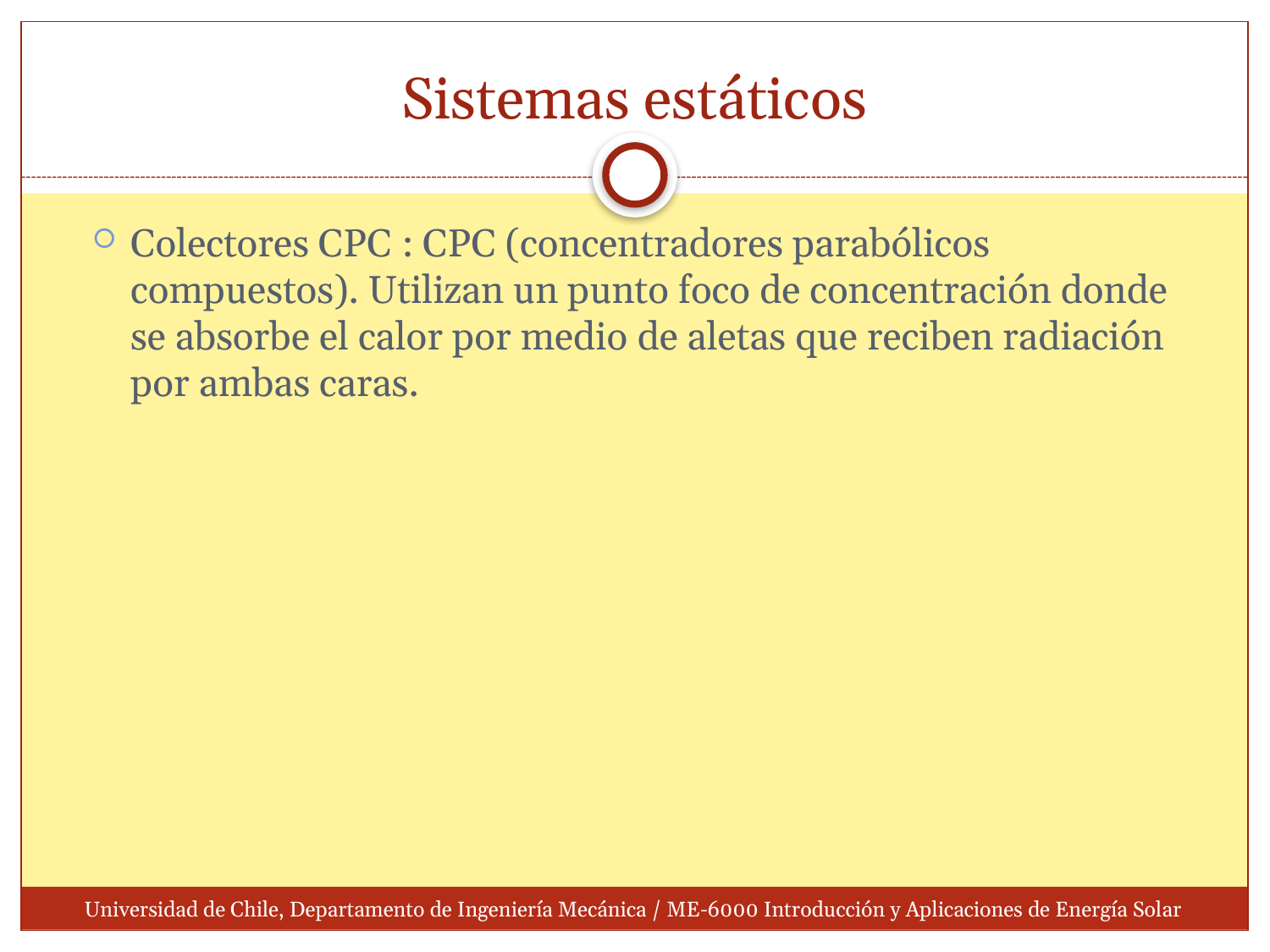

# Sistemas estáticos
Colectores CPC : CPC (concentradores parabólicos compuestos). Utilizan un punto foco de concentración donde se absorbe el calor por medio de aletas que reciben radiación por ambas caras.

Universidad de Chile, Departamento de Ingeniería Mecánica / ME-6000 Introducción y Aplicaciones de Energía Solar